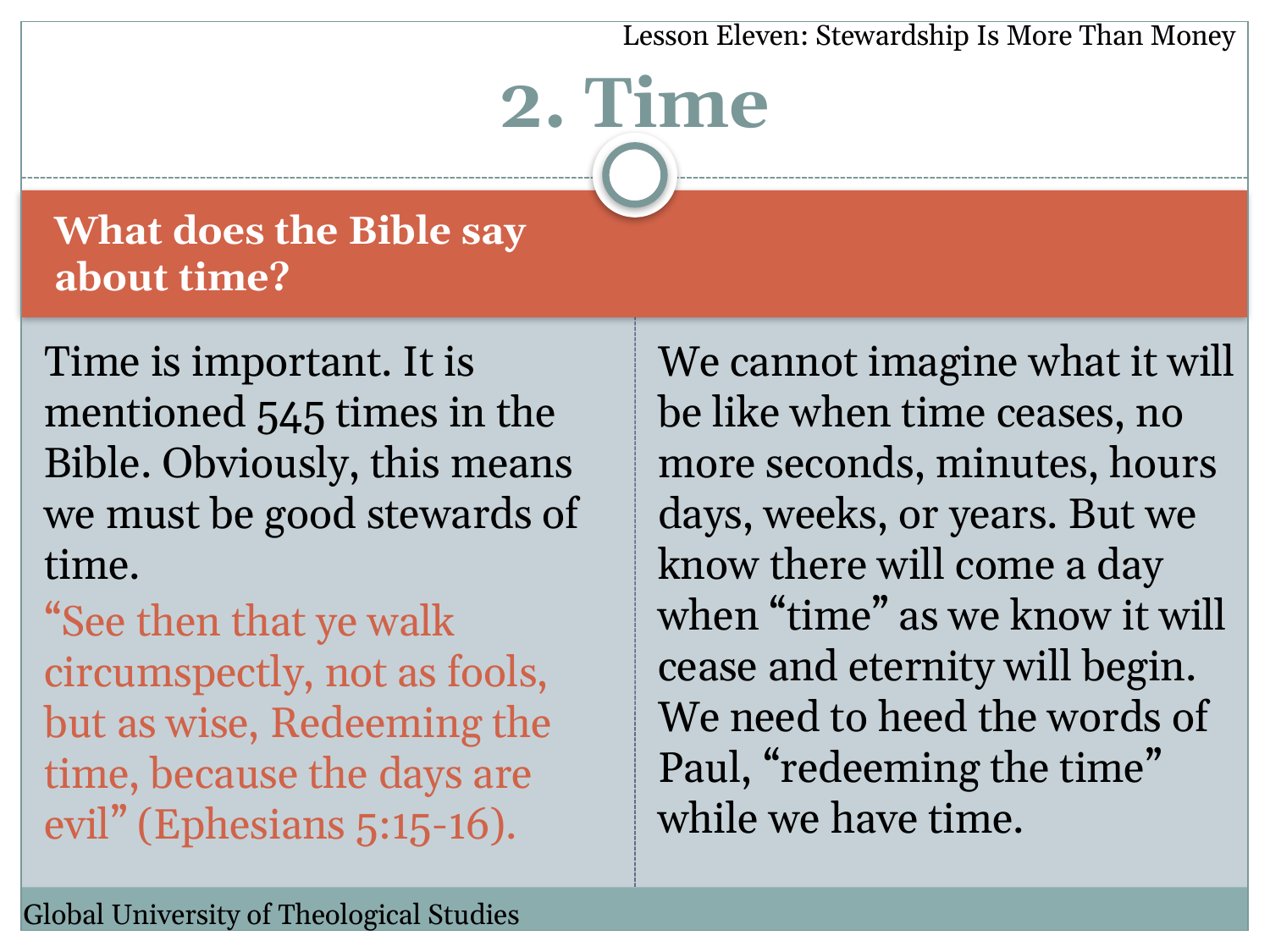

Lesson Eleven: Stewardship Is More Than Money
# 2. Time
What does the Bible say about time?
Time is important. It is mentioned 545 times in the Bible. Obviously, this means we must be good stewards of time.
We cannot imagine what it will be like when time ceases, no more seconds, minutes, hours days, weeks, or years. But we know there will come a day when “time” as we know it will cease and eternity will begin. We need to heed the words of Paul, “redeeming the time” while we have time.
“See then that ye walk circumspectly, not as fools, but as wise, Redeeming the time, because the days are evil” (Ephesians 5:15-16).
Global University of Theological Studies